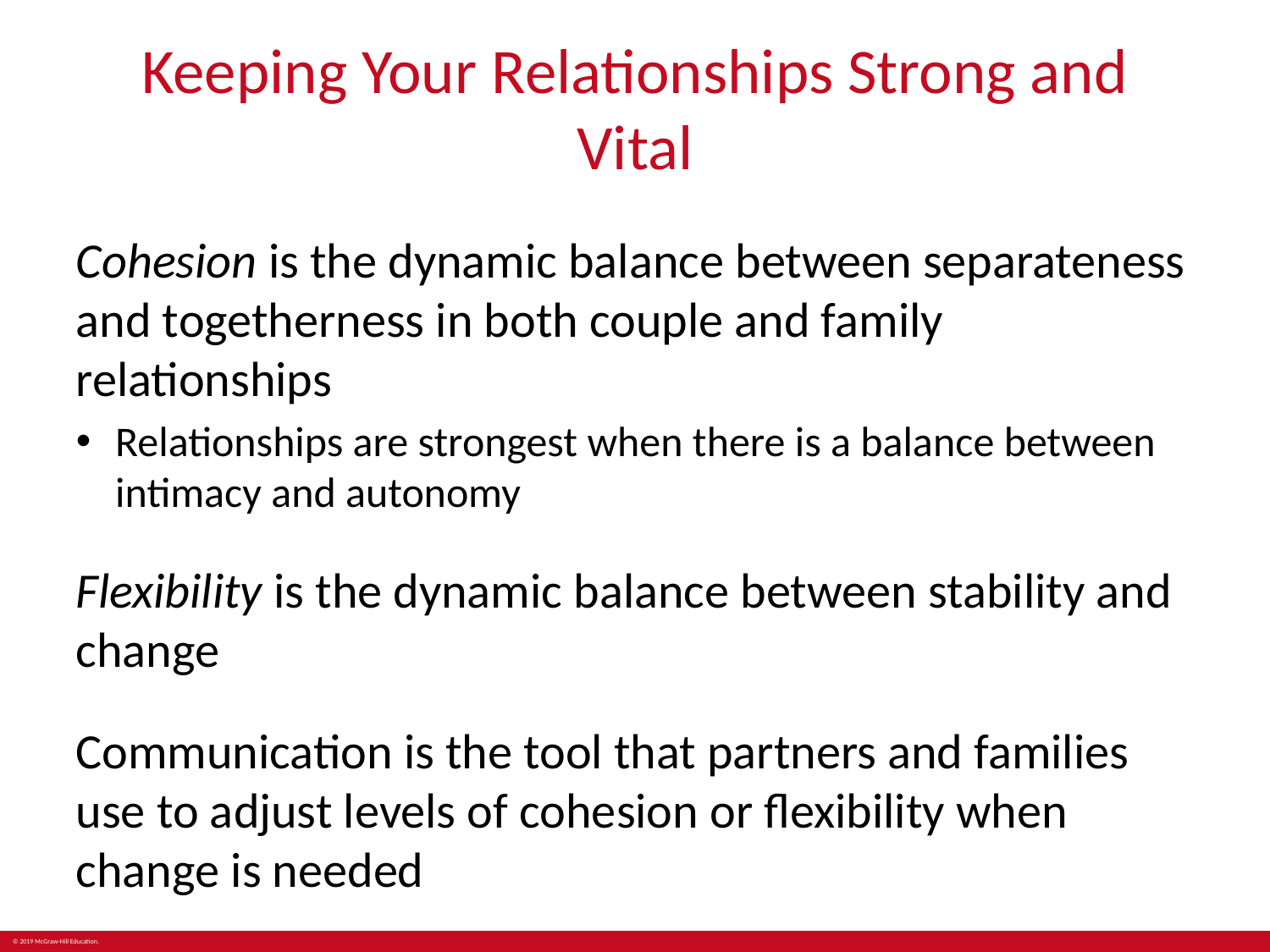

# Keeping Your Relationships Strong and Vital
Cohesion is the dynamic balance between separateness and togetherness in both couple and family relationships
Relationships are strongest when there is a balance between intimacy and autonomy
Flexibility is the dynamic balance between stability and change
Communication is the tool that partners and families use to adjust levels of cohesion or flexibility when change is needed